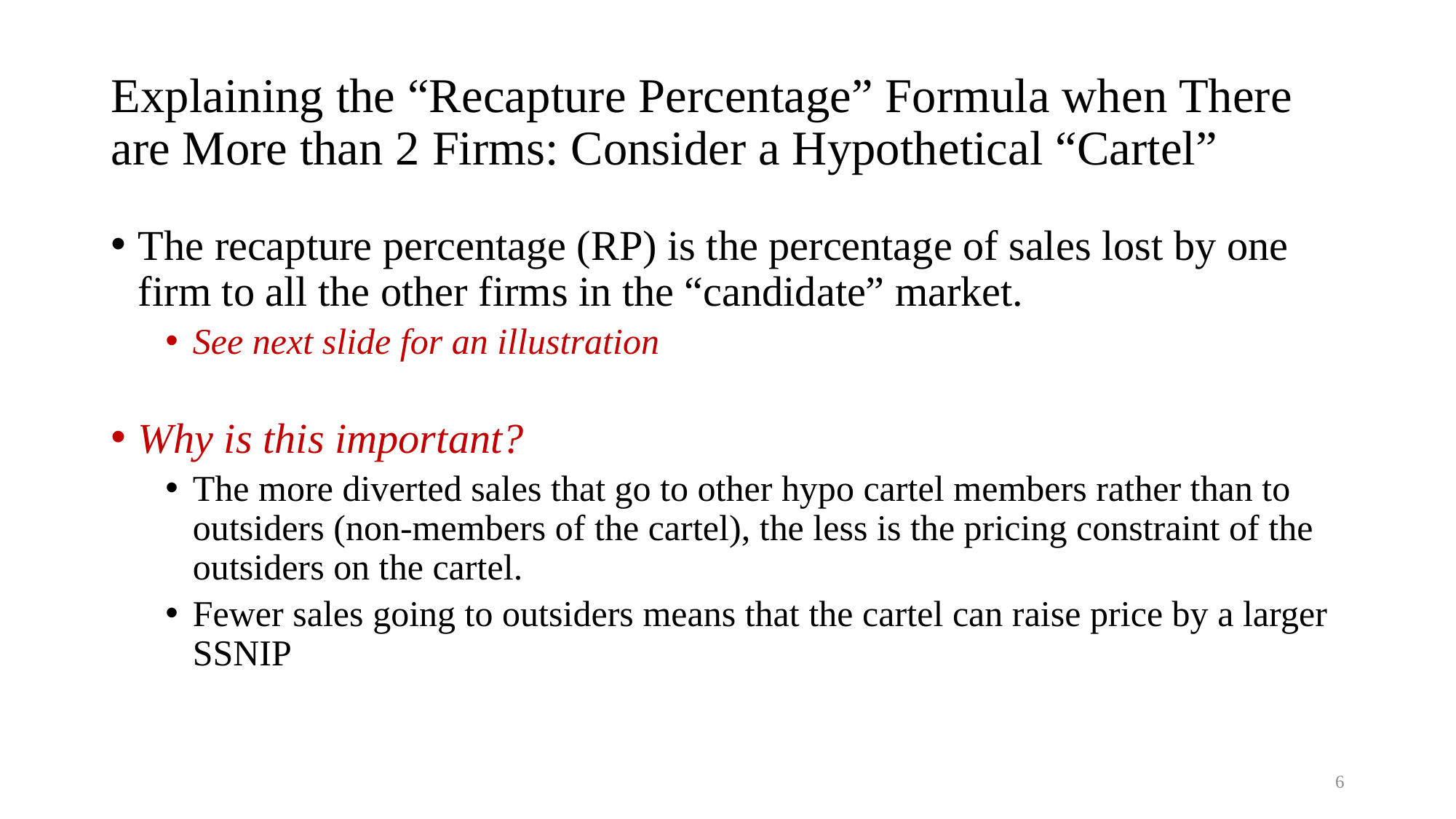

# Explaining the “Recapture Percentage” Formula when There are More than 2 Firms: Consider a Hypothetical “Cartel”
The recapture percentage (RP) is the percentage of sales lost by one firm to all the other firms in the “candidate” market.
See next slide for an illustration
Why is this important?
The more diverted sales that go to other hypo cartel members rather than to outsiders (non-members of the cartel), the less is the pricing constraint of the outsiders on the cartel.
Fewer sales going to outsiders means that the cartel can raise price by a larger SSNIP

6